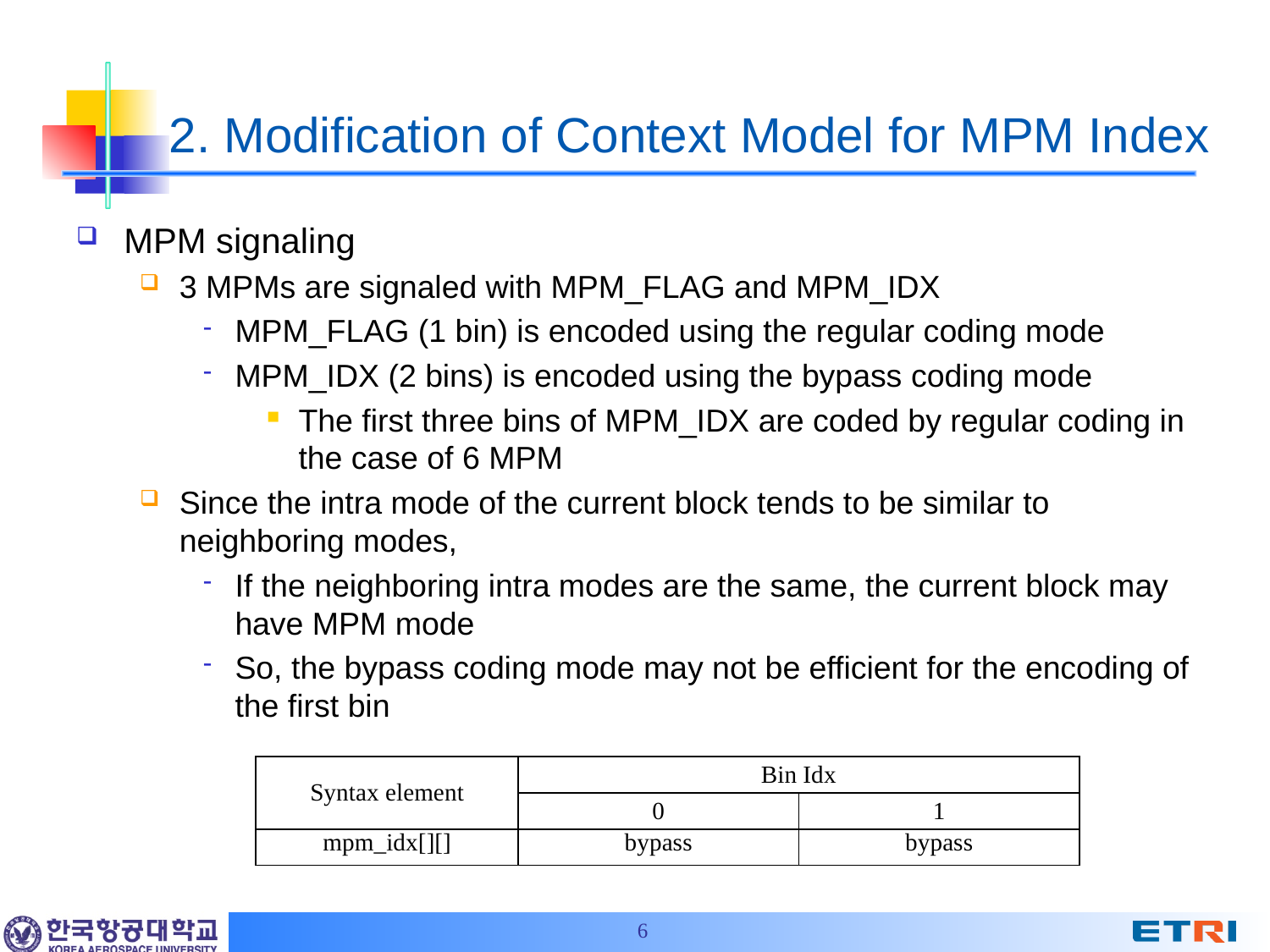

# 2. Modification of Context Model for MPM Index
MPM signaling
3 MPMs are signaled with MPM_FLAG and MPM_IDX
MPM_FLAG (1 bin) is encoded using the regular coding mode
MPM_IDX (2 bins) is encoded using the bypass coding mode
The first three bins of MPM_IDX are coded by regular coding in the case of 6 MPM
Since the intra mode of the current block tends to be similar to neighboring modes,
If the neighboring intra modes are the same, the current block may have MPM mode
So, the bypass coding mode may not be efficient for the encoding of the first bin
| Syntax element | Bin Idx |  |
| --- | --- | --- |
|  | 0 | 1 |
| mpm\_idx[][] | bypass | bypass |